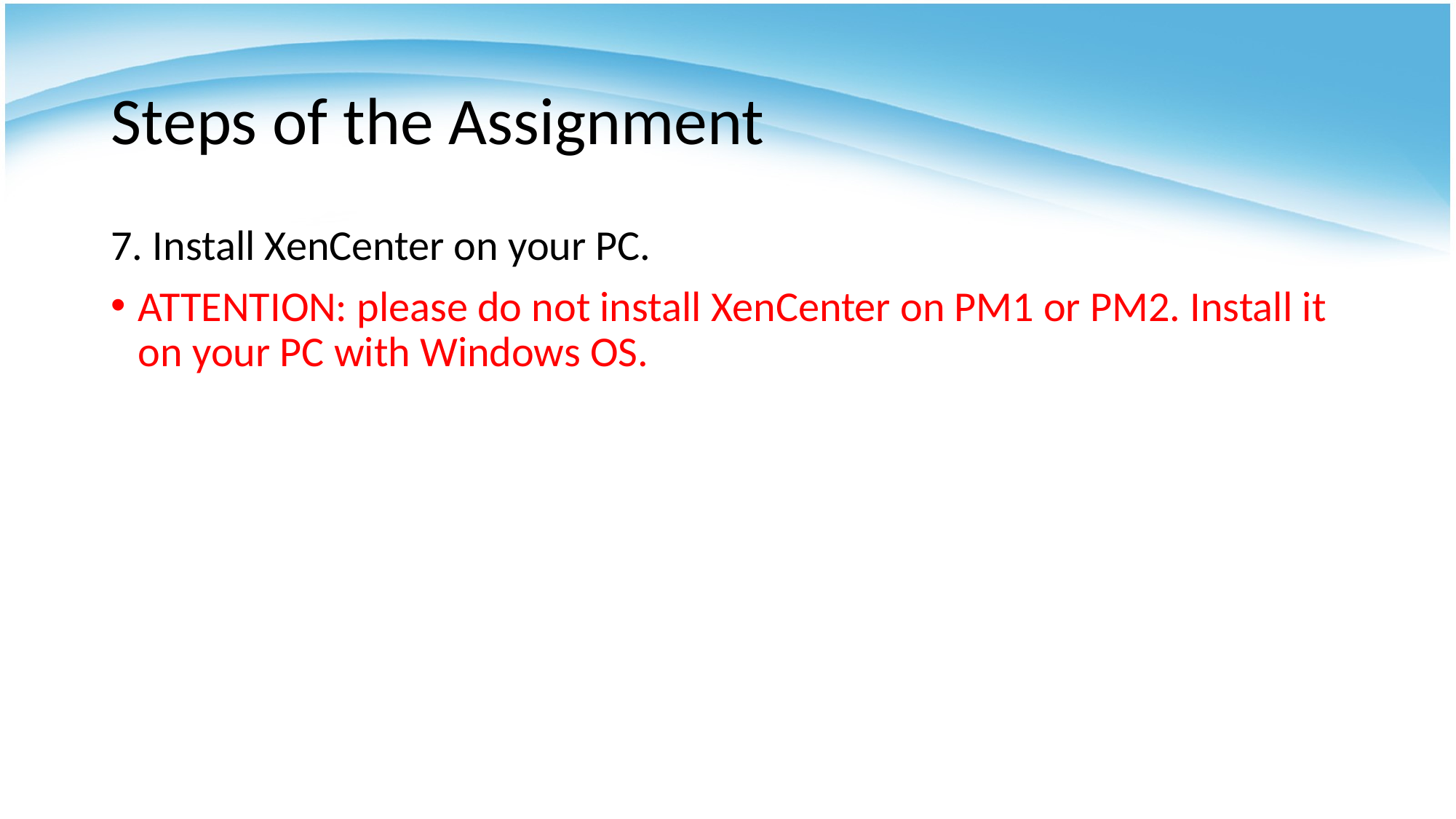

# Steps of the Assignment
7. Install XenCenter on your PC.
ATTENTION: please do not install XenCenter on PM1 or PM2. Install it on your PC with Windows OS.